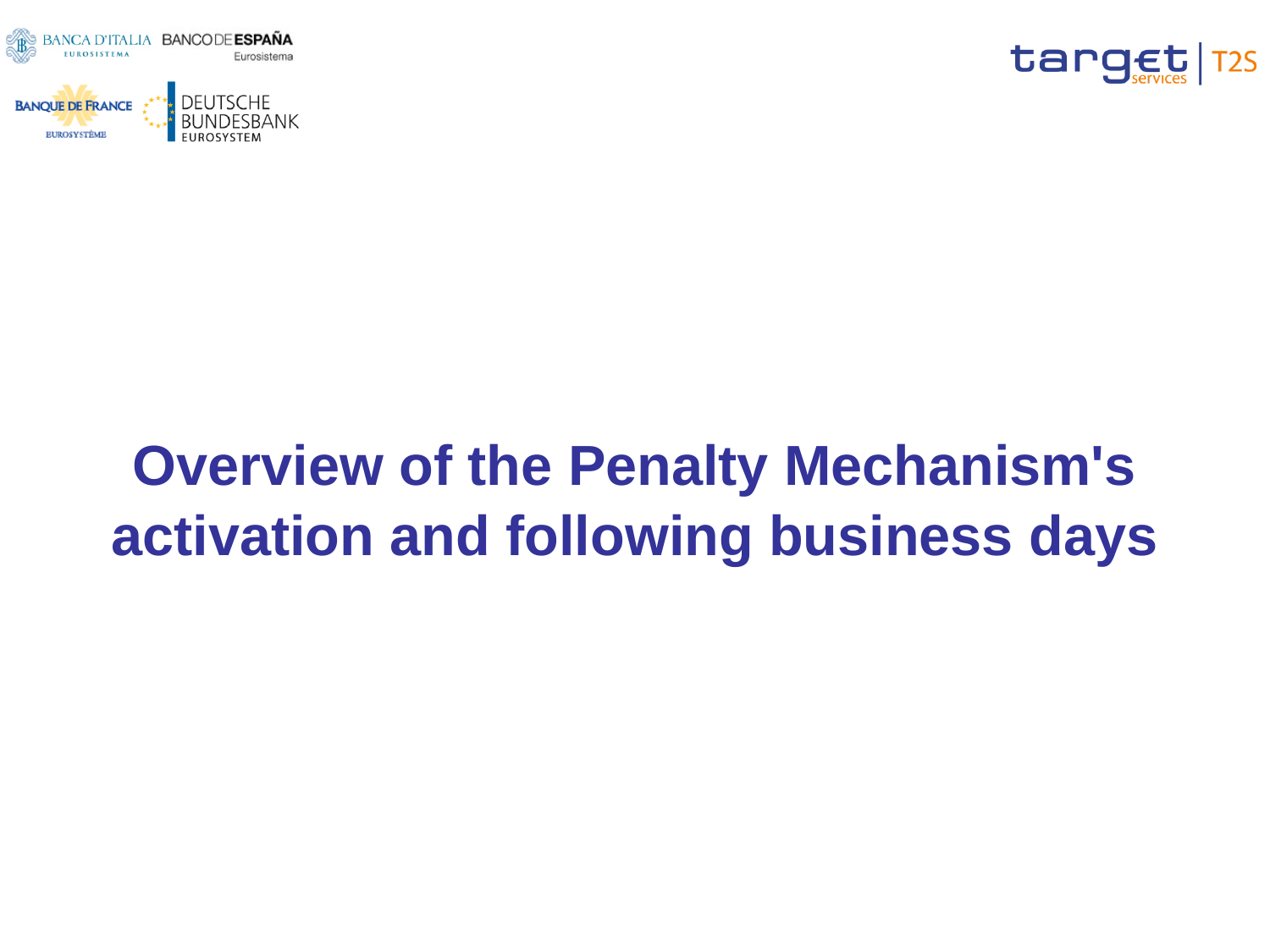

# Overview of the Penalty Mechanism's activation and following business days